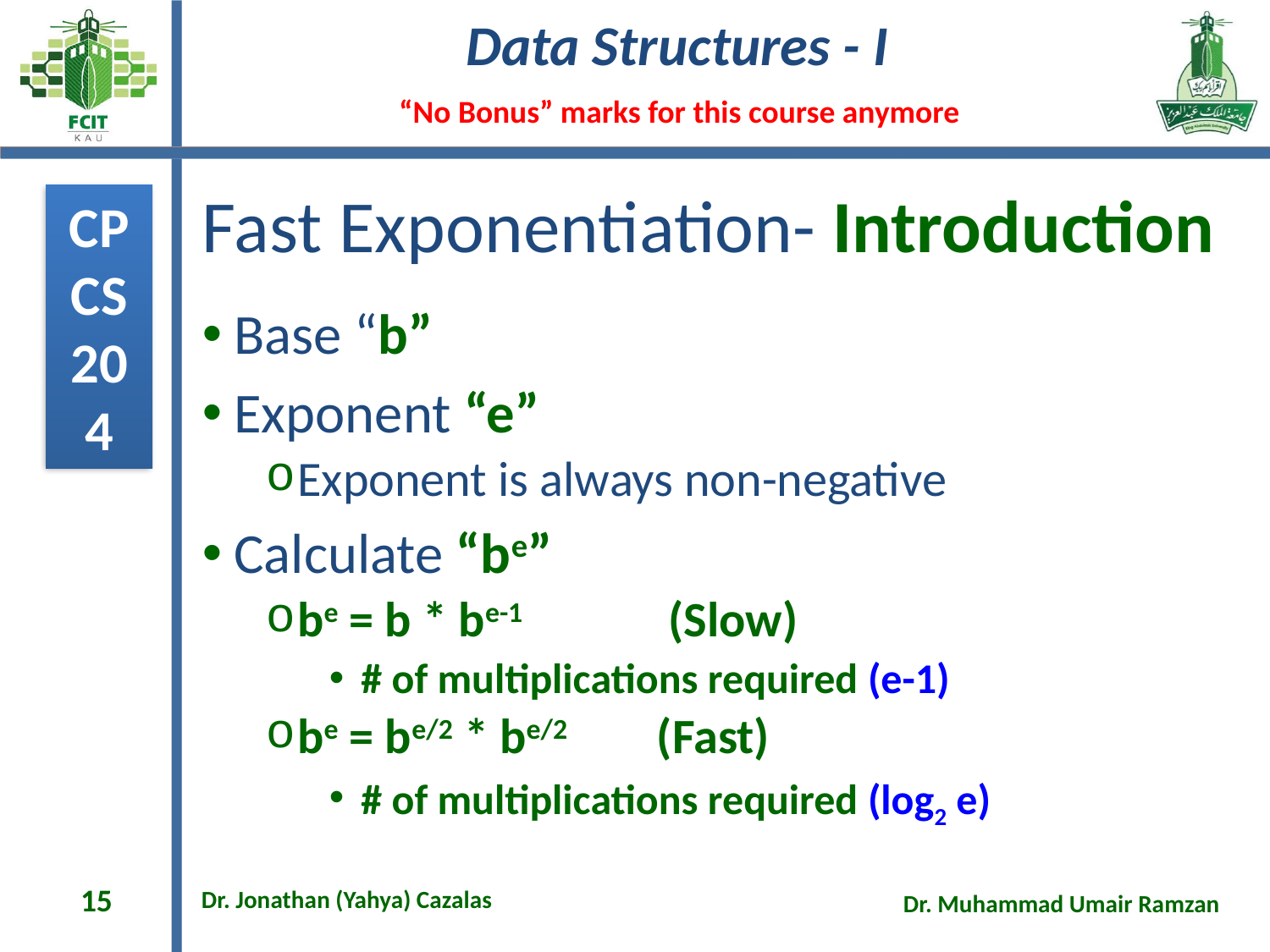

# Fast Exponentiation- Introduction
Base “b”
Exponent “e”
Exponent is always non-negative
Calculate “be”
be = b * be-1             (Slow)
# of multiplications required (e-1)
be = be/2 * be/2        (Fast)
# of multiplications required (log2 e)
15